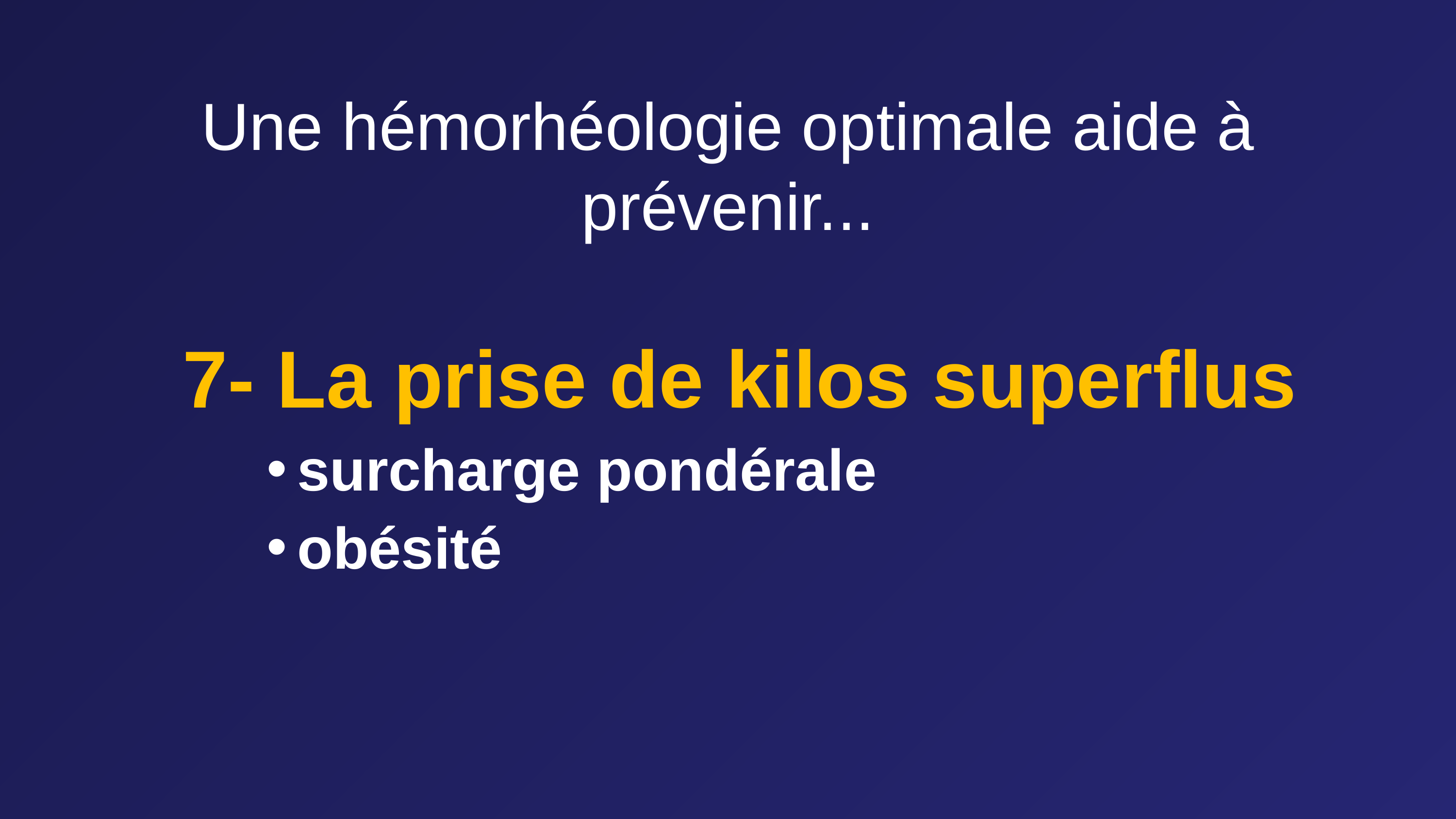

# Une hémorhéologie optimale aide à prévenir...
7- La prise de kilos superflus
surcharge pondérale
obésité